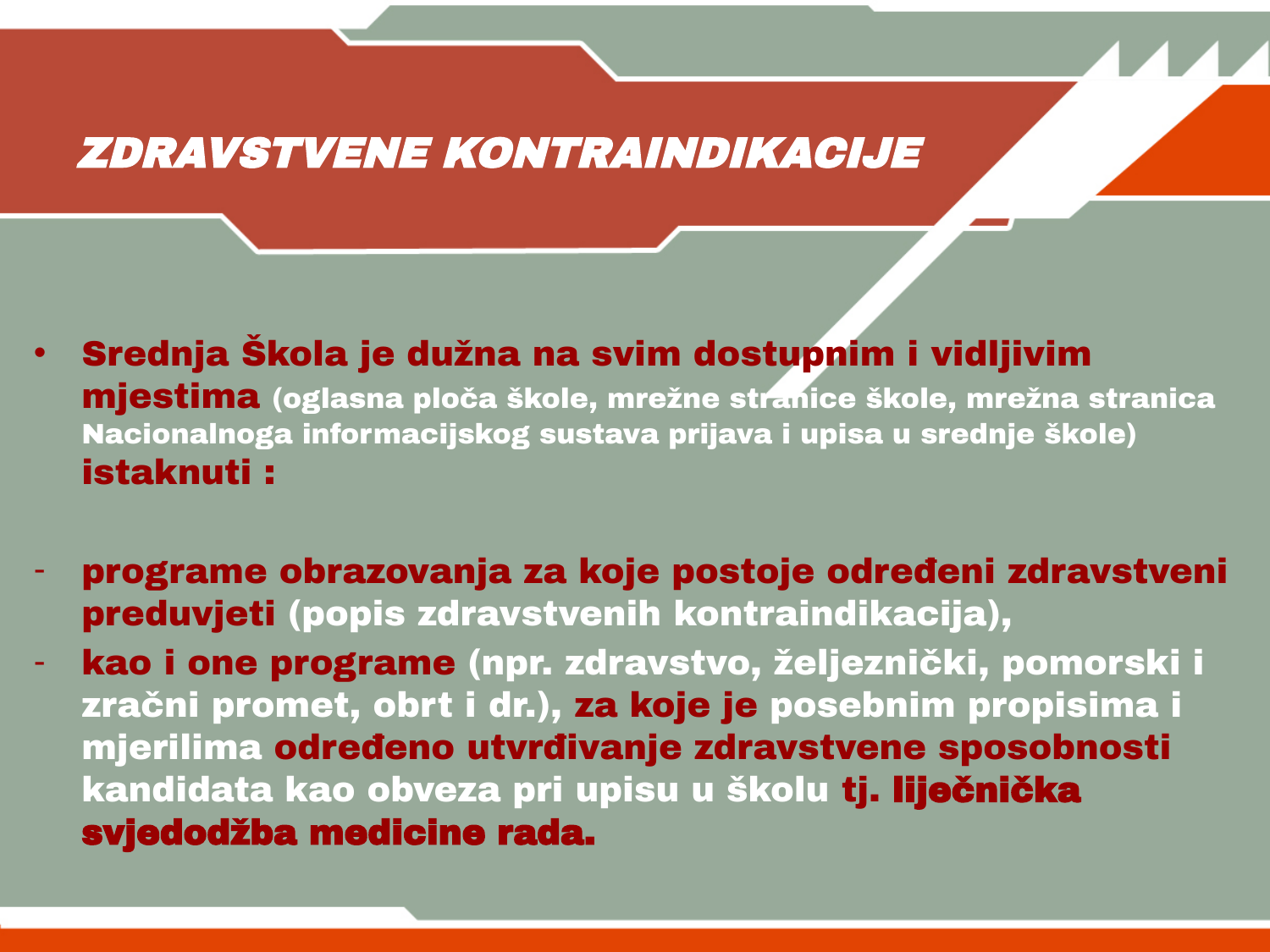

# ZDRAVSTVENE KONTRAINDIKACIJE

Srednja Škola je dužna na svim dostupnim i vidljivim mjestima (oglasna ploča škole, mrežne stranice škole, mrežna stranica Nacionalnoga informacijskog sustava prijava i upisa u srednje škole) istaknuti :

programe obrazovanja za koje postoje određeni zdravstveni preduvjeti (popis zdravstvenih kontraindikacija),
kao i one programe (npr. zdravstvo, željeznički, pomorski i zračni promet, obrt i dr.), za koje je posebnim propisima i mjerilima određeno utvrđivanje zdravstvene sposobnosti kandidata kao obveza pri upisu u školu tj. liječnička svjedodžba medicine rada.